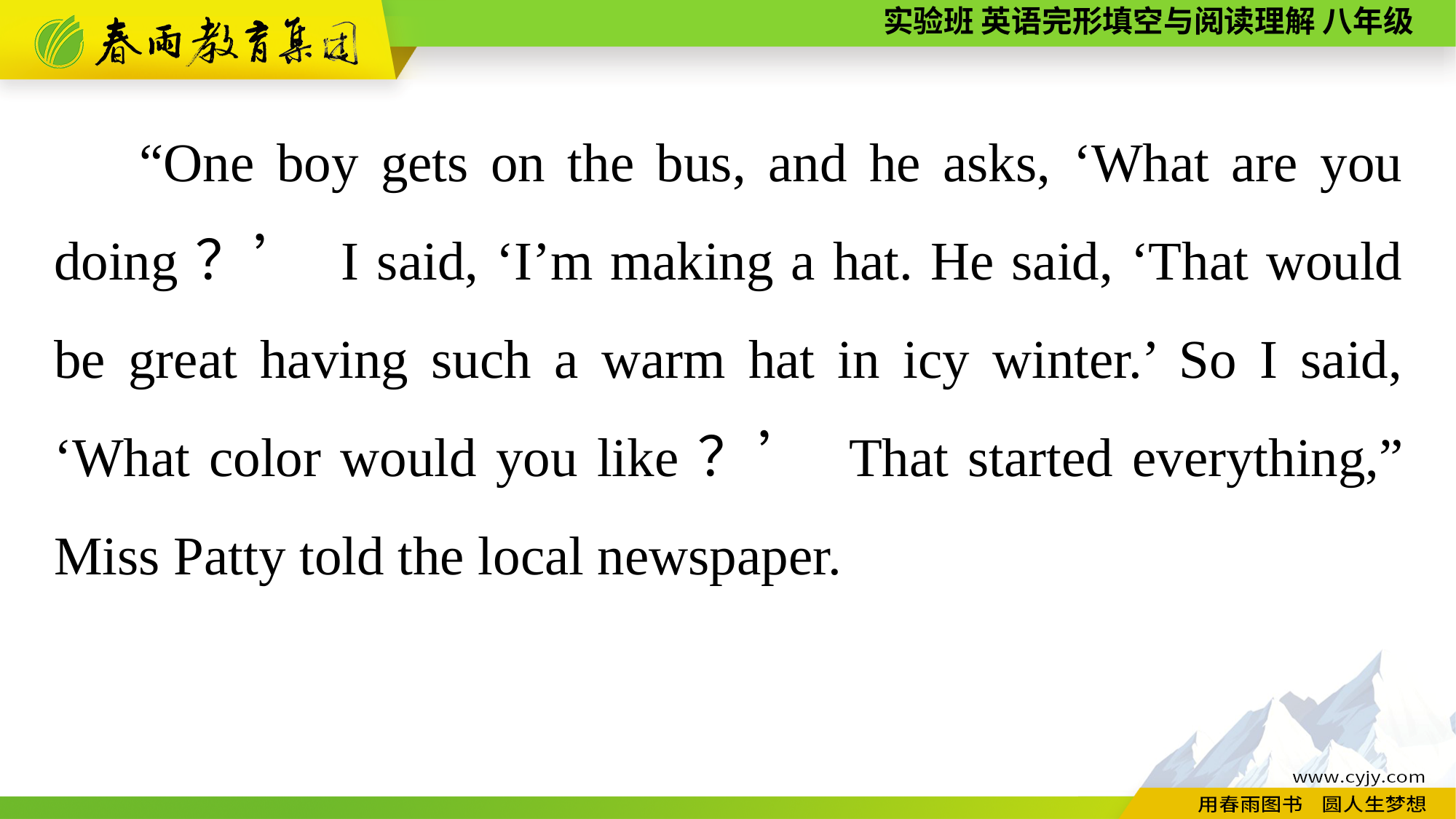

“One boy gets on the bus, and he asks, ‘What are you doing？’ I said, ‘I’m making a hat. He said, ‘That would be great having such a warm hat in icy winter.’ So I said, ‘What color would you like？’ That started everything,” Miss Patty told the local newspaper.